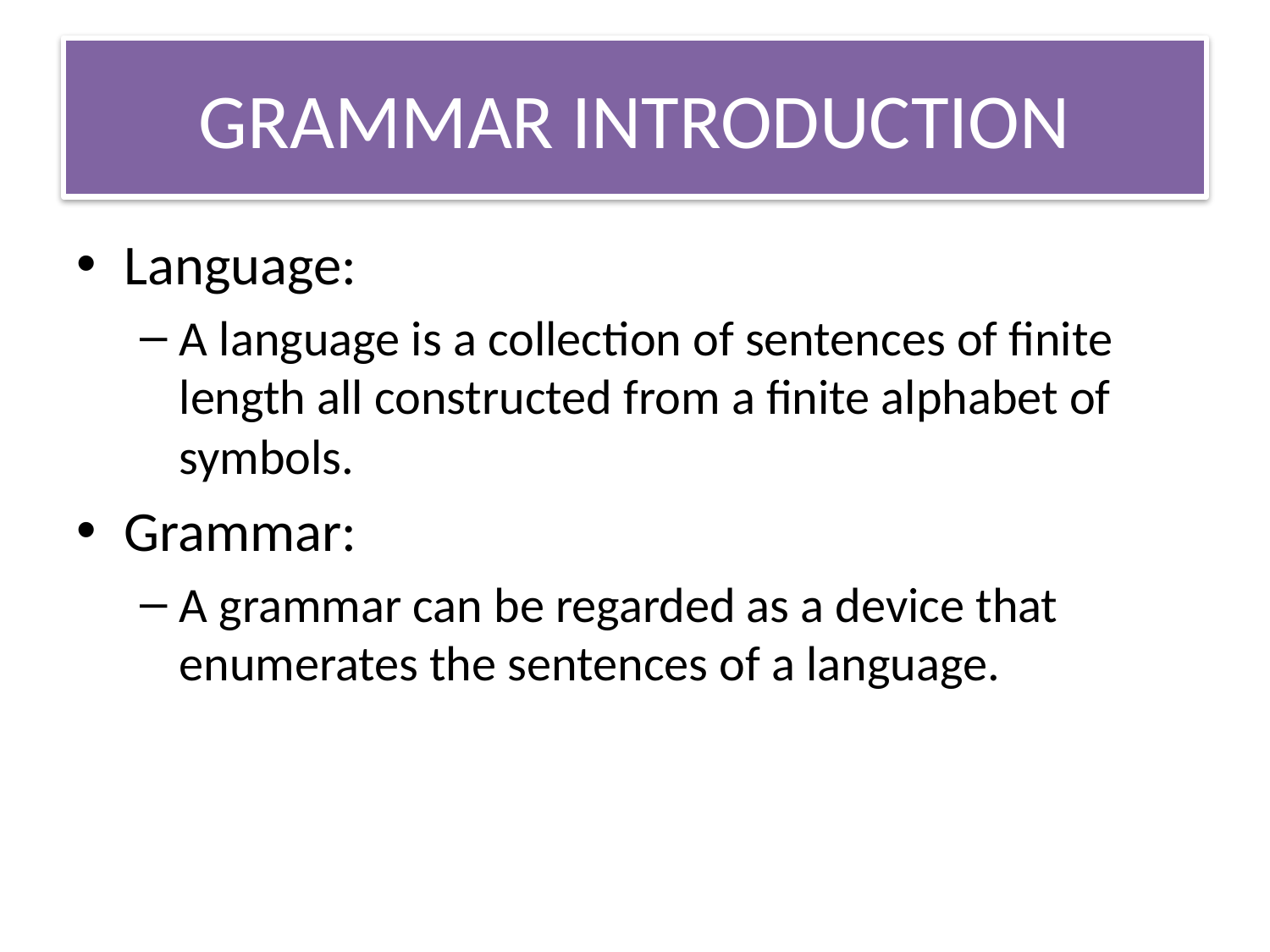

# GRAMMAR INTRODUCTION
Language:
A language is a collection of sentences of finite length all constructed from a finite alphabet of symbols.
Grammar:
A grammar can be regarded as a device that enumerates the sentences of a language.